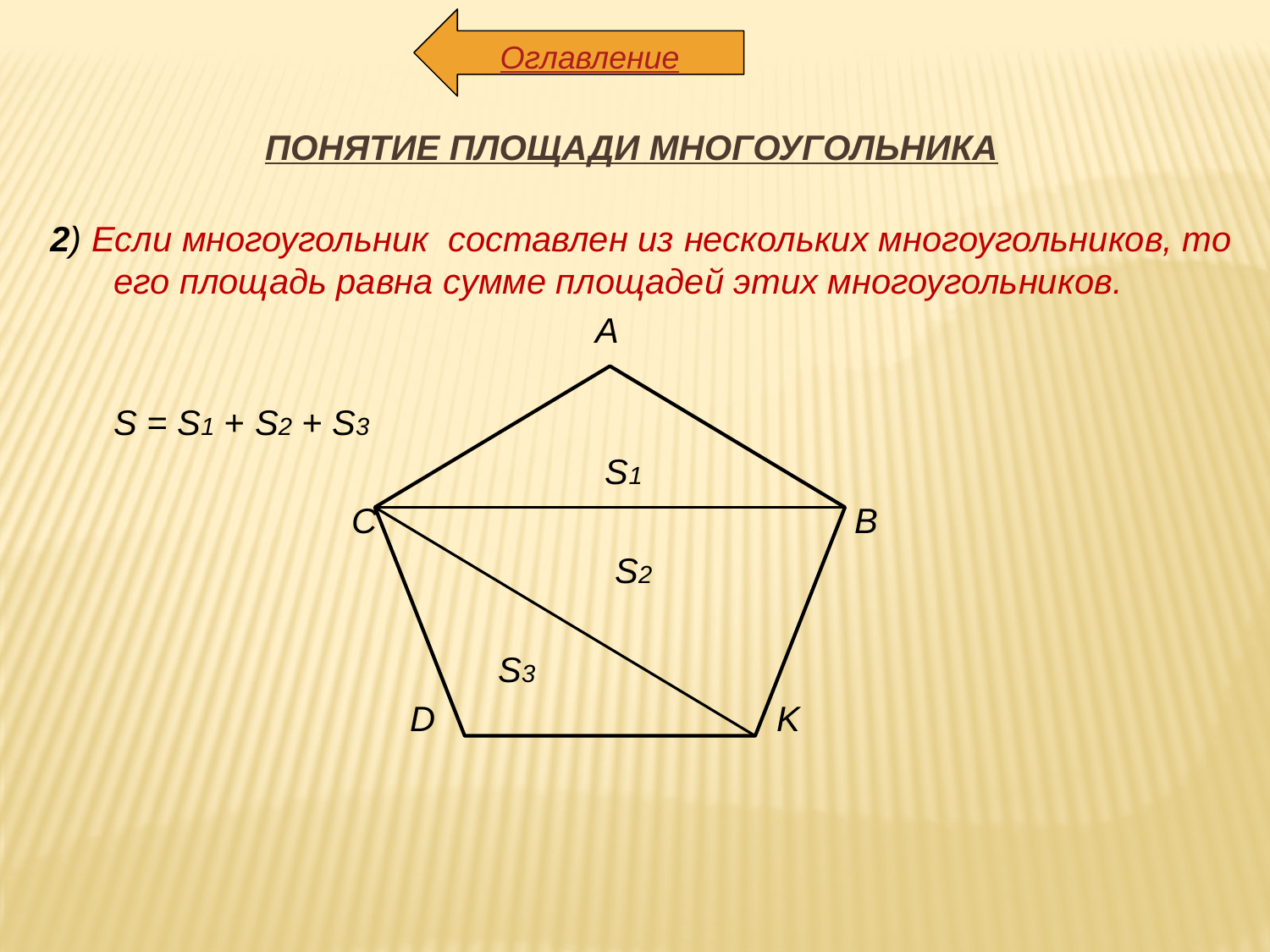

Оглавление
# ПОНЯТИЕ ПЛОЩАДИ МНОГОУГОЛЬНИКА
2) Если многоугольник  составлен из нескольких многоугольников, то его площадь равна сумме площадей этих многоугольников.
                                                        A
                                                                                                                         S = S1 + S2 + S3
                                                         S1
                               С                                                 B
                                                          S2

                                              S3
                                     D                                   K